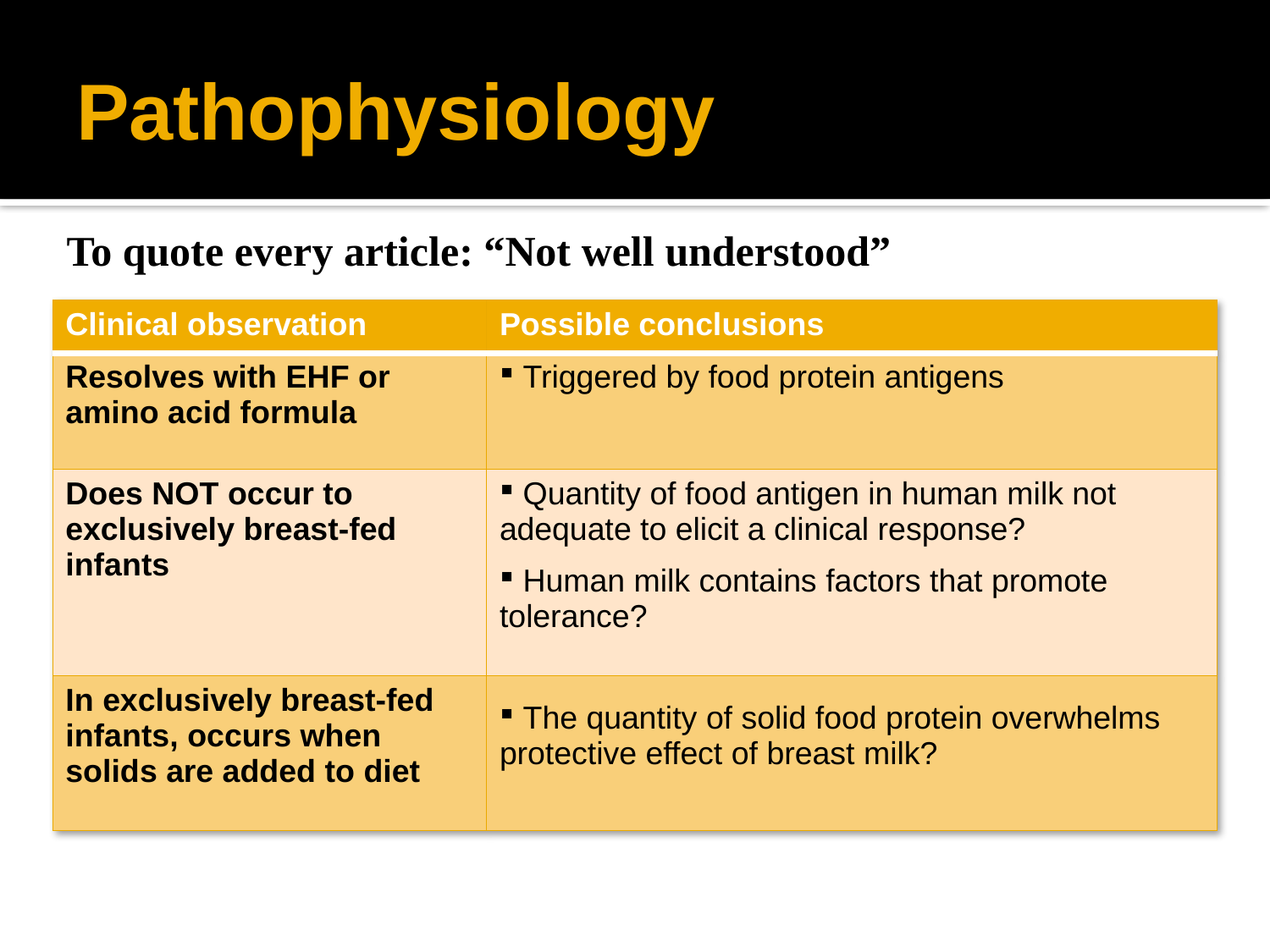

# Pathophysiology
To quote every article: “Not well understood”
| Clinical observation | Possible conclusions |
| --- | --- |
| Resolves with EHF or amino acid formula | Triggered by food protein antigens |
| Does NOT occur to exclusively breast-fed infants | Quantity of food antigen in human milk not adequate to elicit a clinical response? Human milk contains factors that promote tolerance? |
| In exclusively breast-fed infants, occurs when solids are added to diet | The quantity of solid food protein overwhelms protective effect of breast milk? |